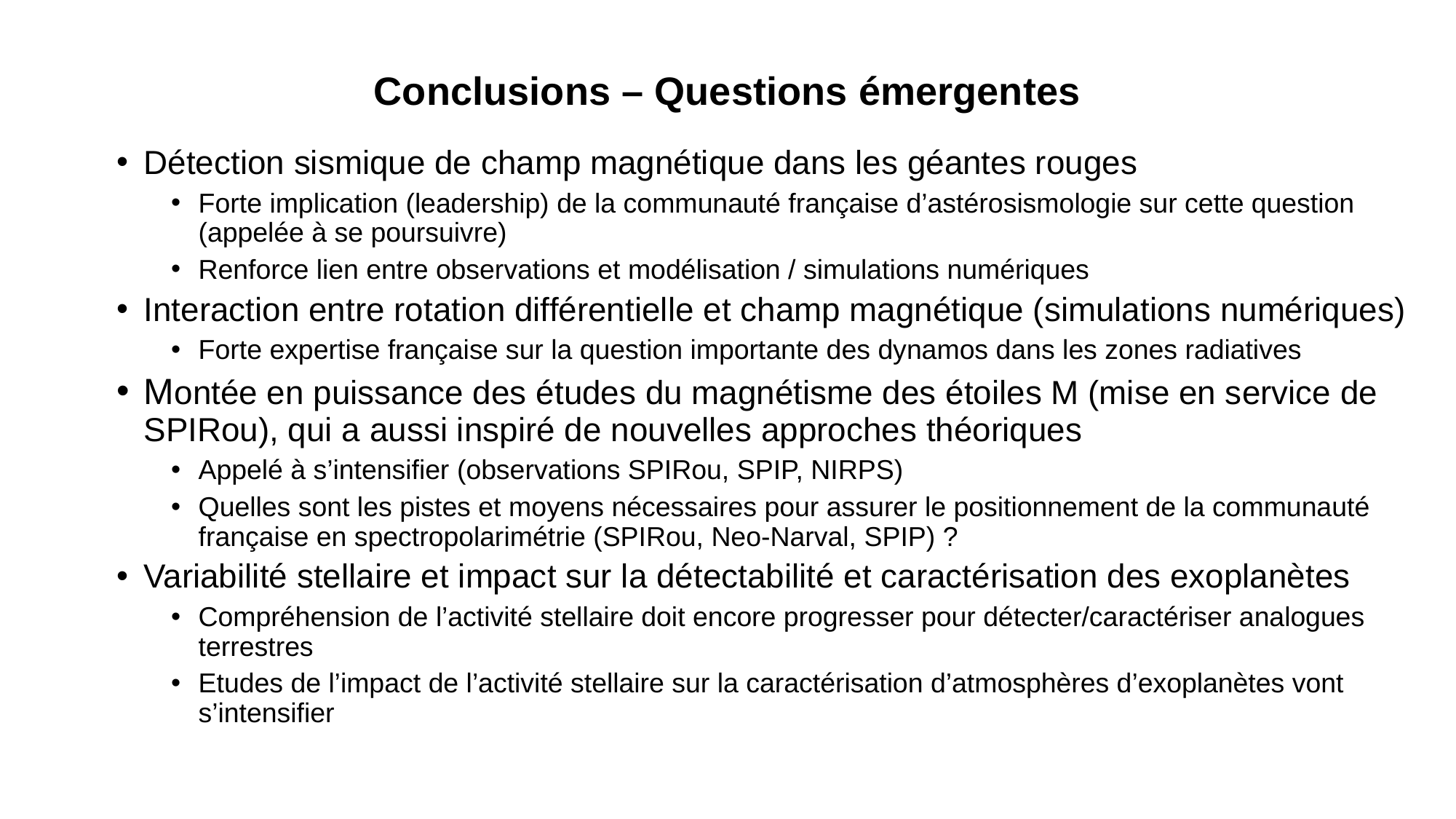

Conclusions – Questions émergentes
Détection sismique de champ magnétique dans les géantes rouges
Forte implication (leadership) de la communauté française d’astérosismologie sur cette question (appelée à se poursuivre)
Renforce lien entre observations et modélisation / simulations numériques
Interaction entre rotation différentielle et champ magnétique (simulations numériques)
Forte expertise française sur la question importante des dynamos dans les zones radiatives
Montée en puissance des études du magnétisme des étoiles M (mise en service de SPIRou), qui a aussi inspiré de nouvelles approches théoriques
Appelé à s’intensifier (observations SPIRou, SPIP, NIRPS)
Quelles sont les pistes et moyens nécessaires pour assurer le positionnement de la communauté française en spectropolarimétrie (SPIRou, Neo-Narval, SPIP) ?
Variabilité stellaire et impact sur la détectabilité et caractérisation des exoplanètes
Compréhension de l’activité stellaire doit encore progresser pour détecter/caractériser analogues terrestres
Etudes de l’impact de l’activité stellaire sur la caractérisation d’atmosphères d’exoplanètes vont s’intensifier